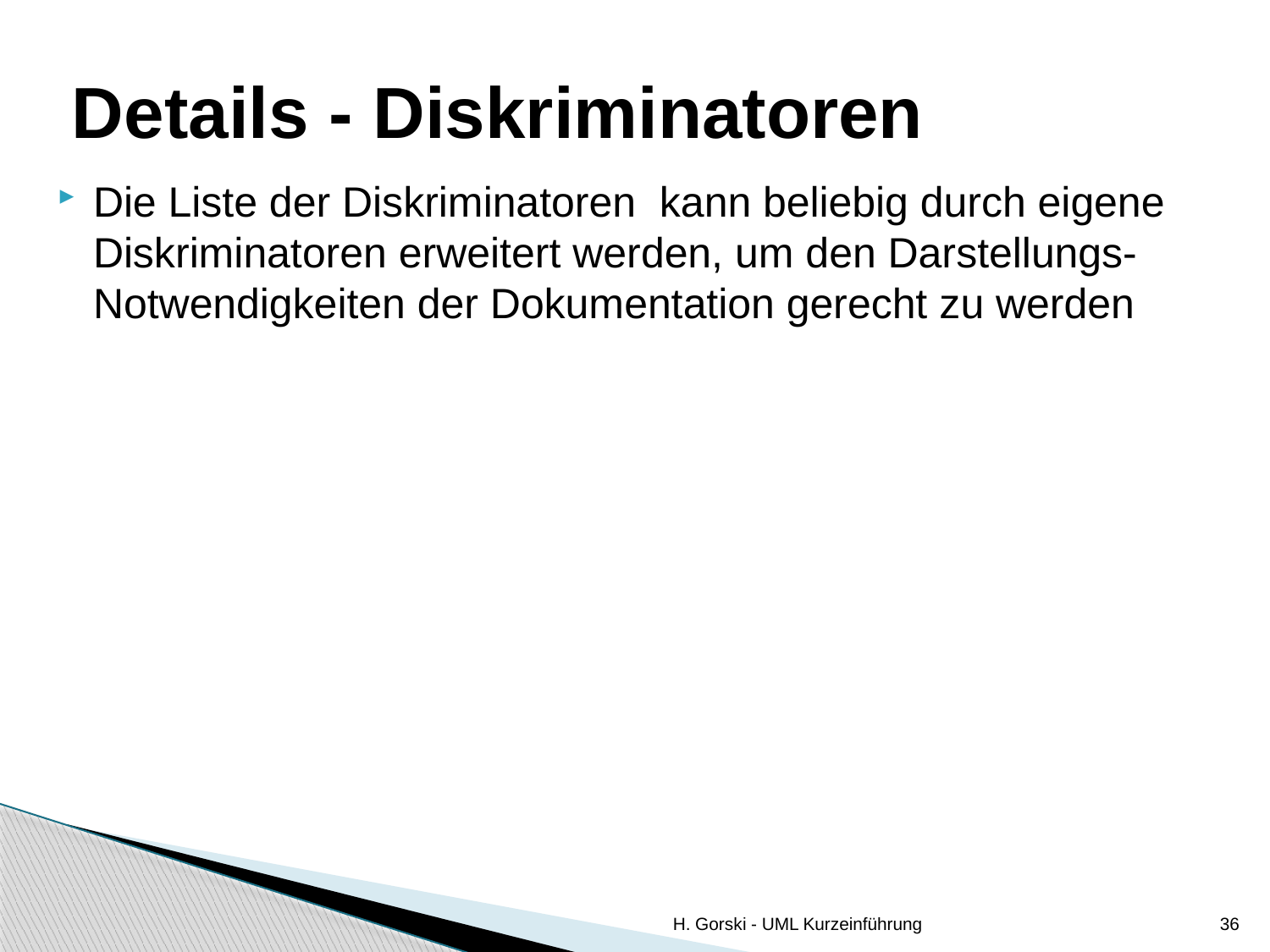

Details - Diskriminatoren
Die Liste der Diskriminatoren  kann beliebig durch eigene Diskriminatoren erweitert werden, um den Darstellungs-Notwendigkeiten der Dokumentation gerecht zu werden
H. Gorski - UML Kurzeinführung
36